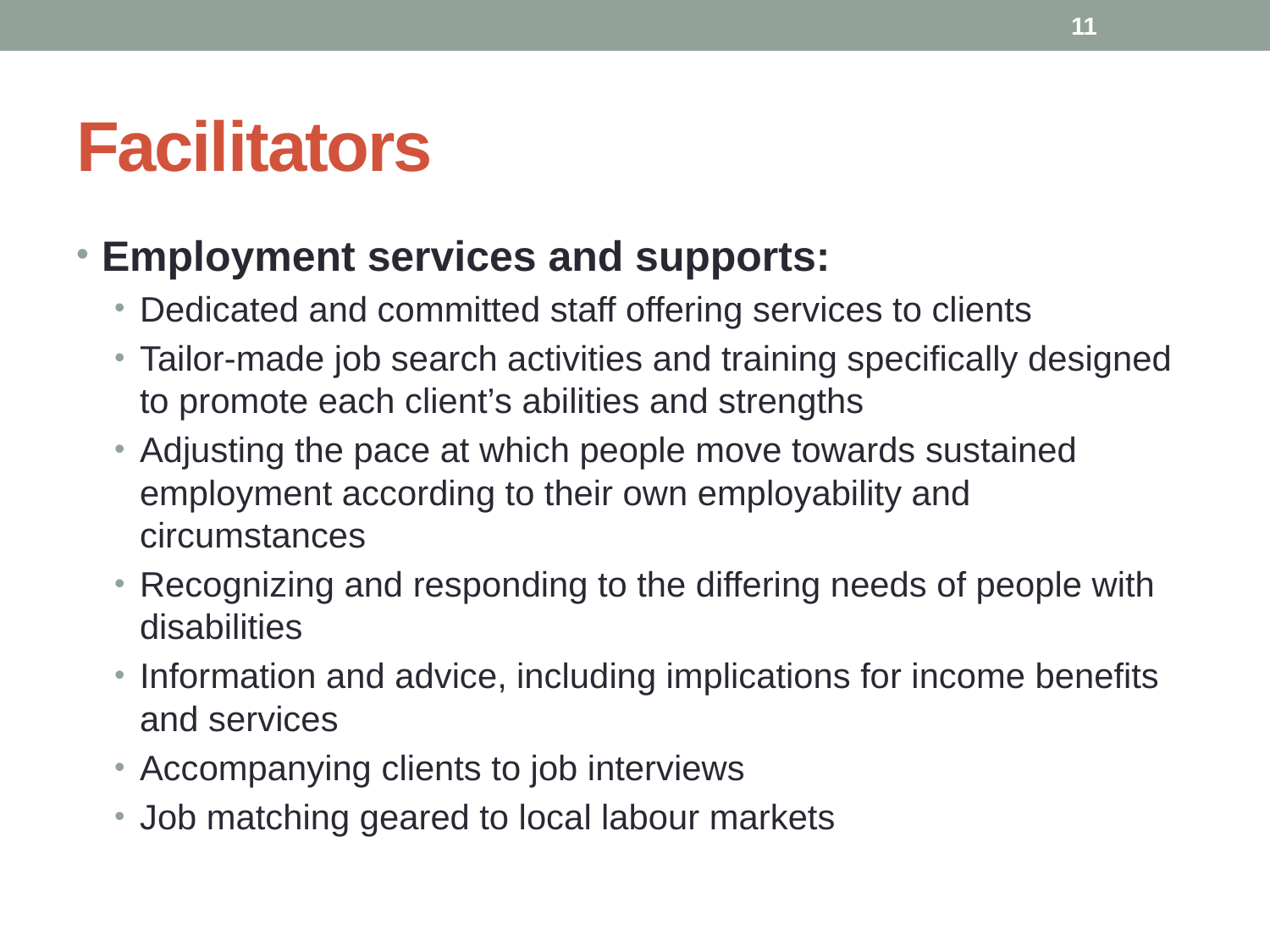

11
# Facilitators
Employment services and supports:
Dedicated and committed staff offering services to clients
Tailor-made job search activities and training specifically designed to promote each client’s abilities and strengths
Adjusting the pace at which people move towards sustained employment according to their own employability and circumstances
Recognizing and responding to the differing needs of people with disabilities
Information and advice, including implications for income benefits and services
Accompanying clients to job interviews
Job matching geared to local labour markets